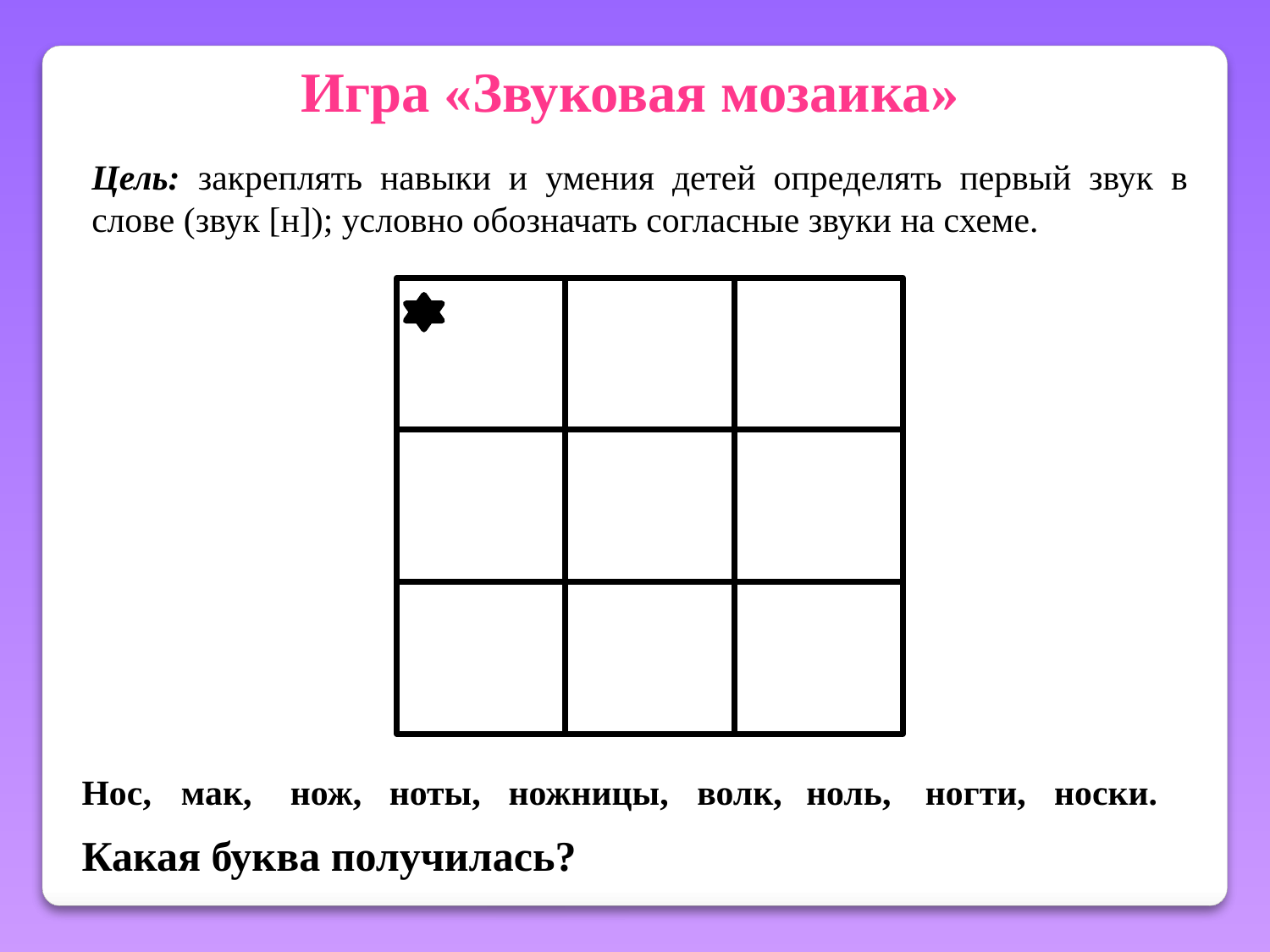

Игра «Звуковая мозаика»
Цель: закреплять навыки и умения детей определять первый звук в слове (звук [н]); условно обозначать согласные звуки на схеме.

Нос,
мак,
нож,
ноты,
ножницы,
волк,
ноль,
ногти,
носки.
Какая буква получилась?